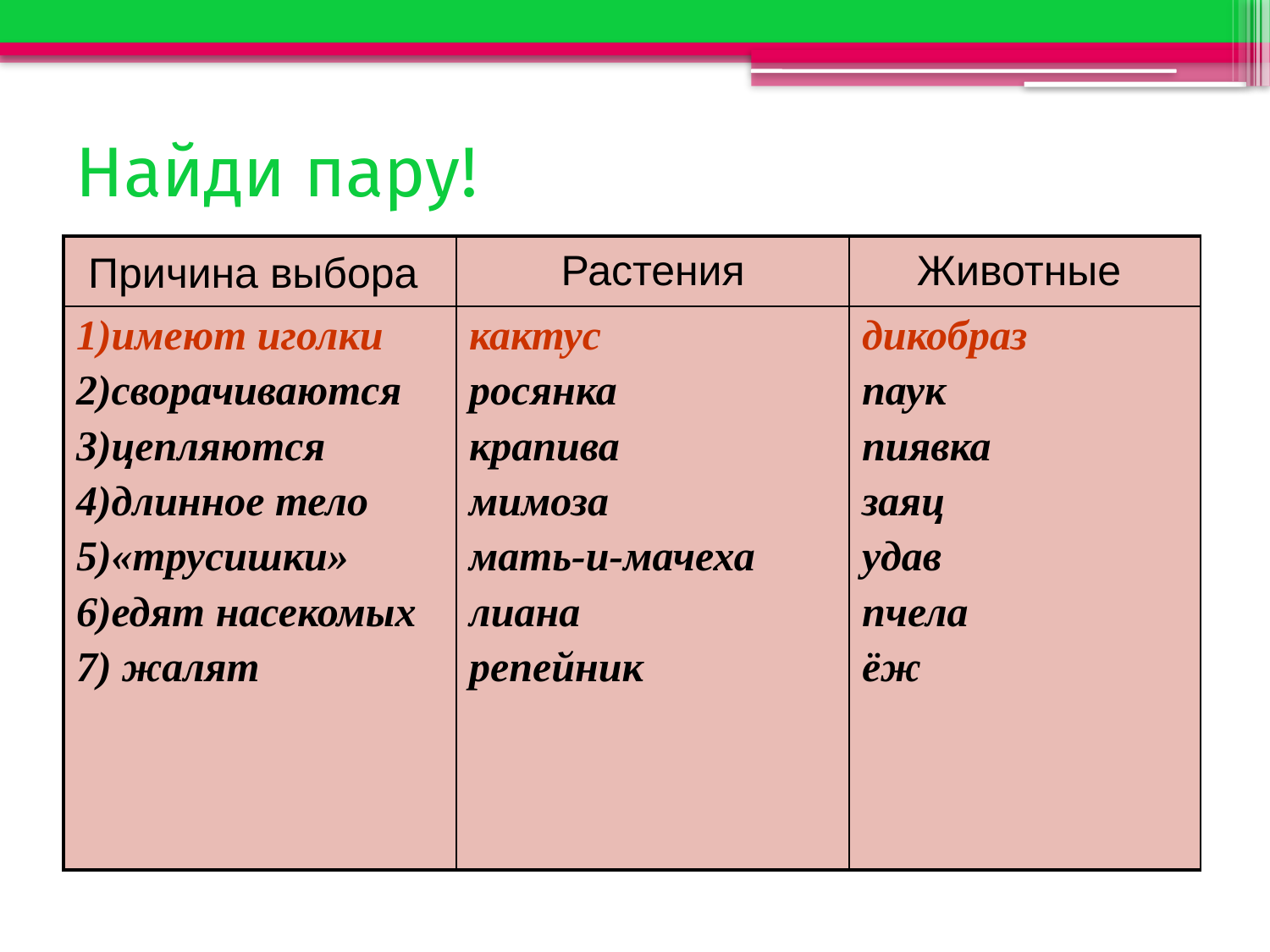

# Найди пару!
| Причина выбора | Растения | Животные |
| --- | --- | --- |
| 1)имеют иголки 2)сворачиваются 3)цепляются 4)длинное тело 5)«трусишки» 6)едят насекомых 7) жалят | кактус росянка крапива мимоза мать-и-мачеха лиана репейник | дикобраз паук пиявка заяц удав пчела ёж |